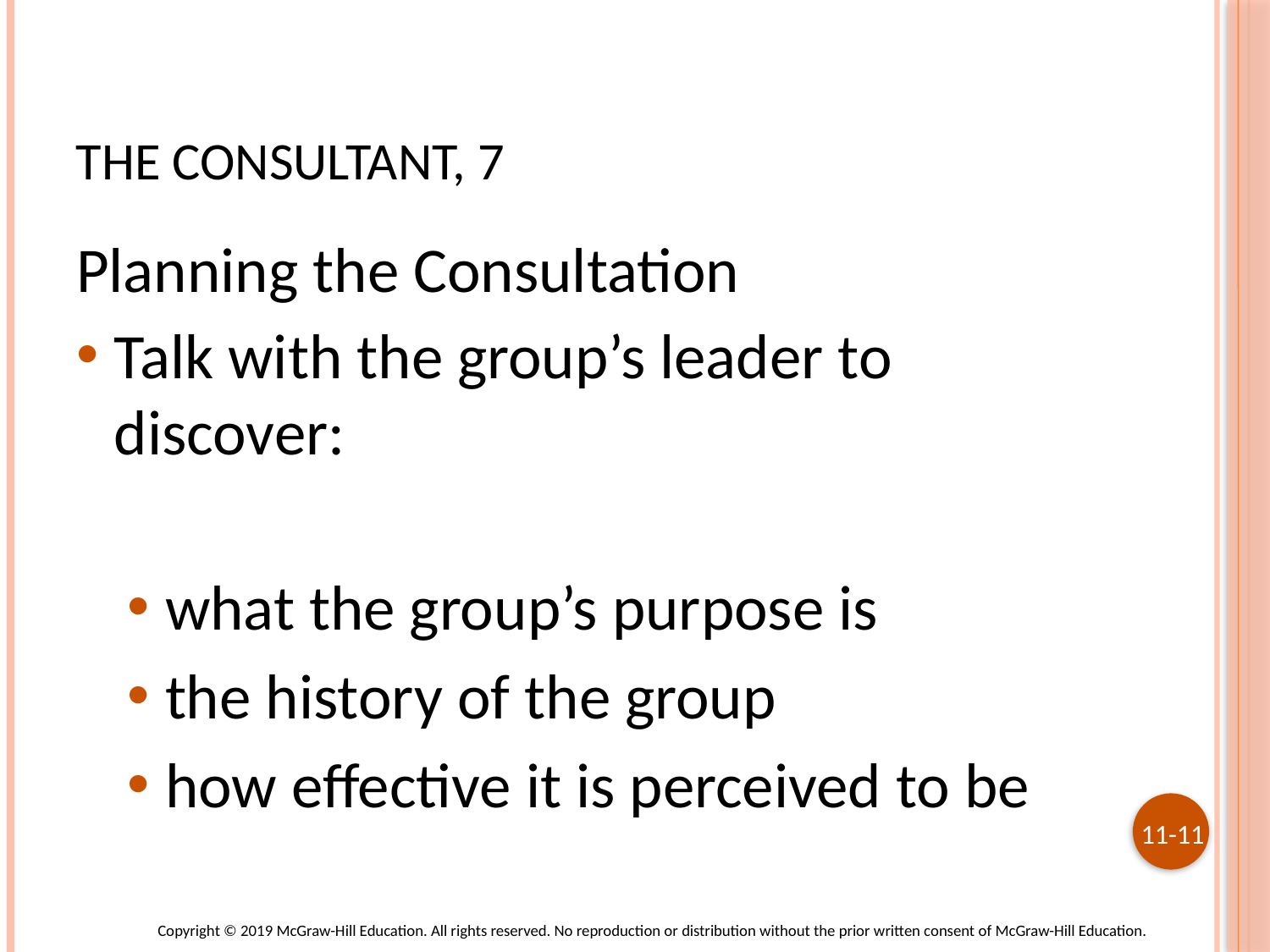

# The Consultant, 7
Planning the Consultation
Talk with the group’s leader to discover:

what the group’s purpose is
the history of the group
how effective it is perceived to be